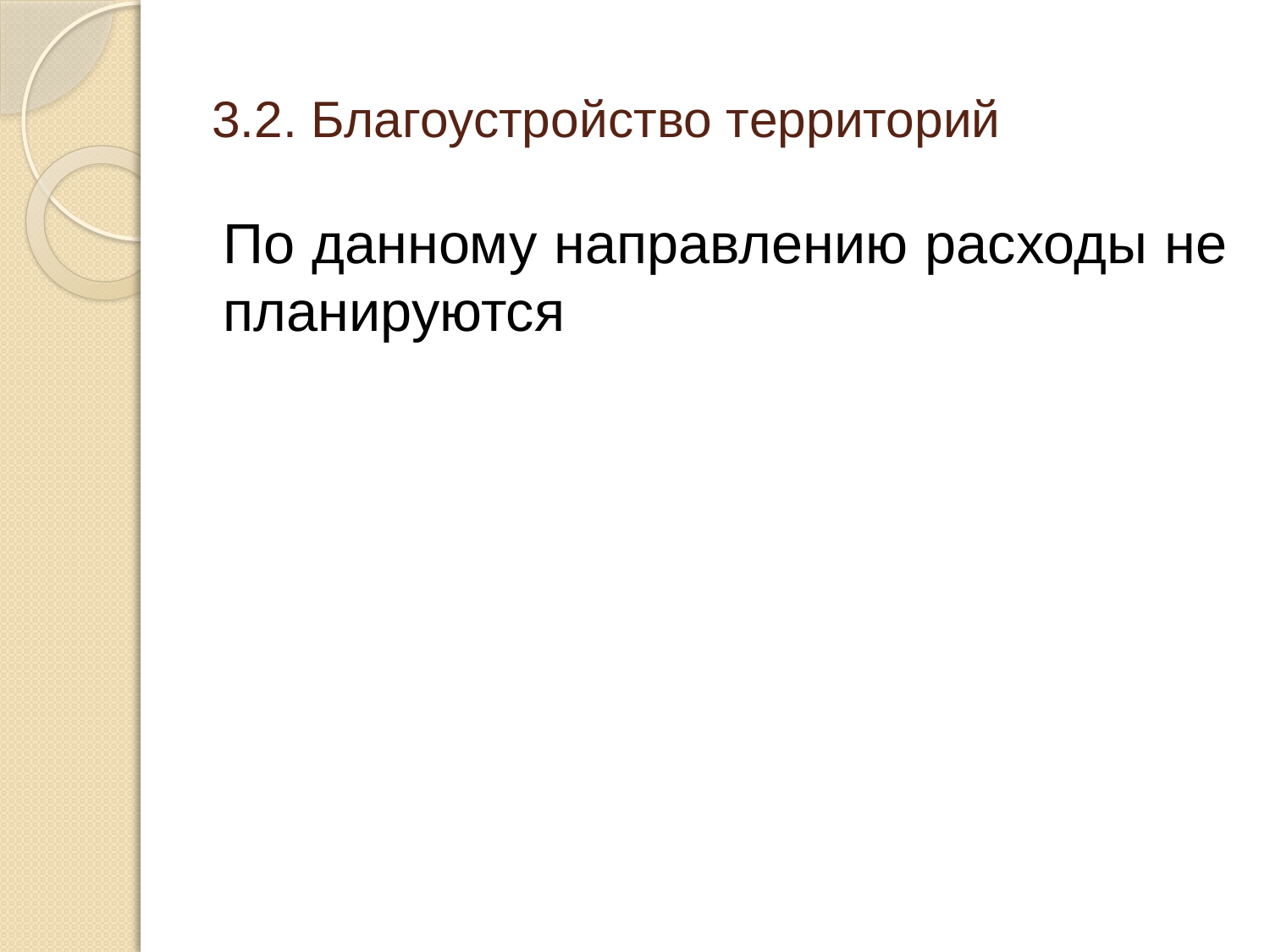

# 3.2. Благоустройство территорий
По данному направлению расходы не планируются